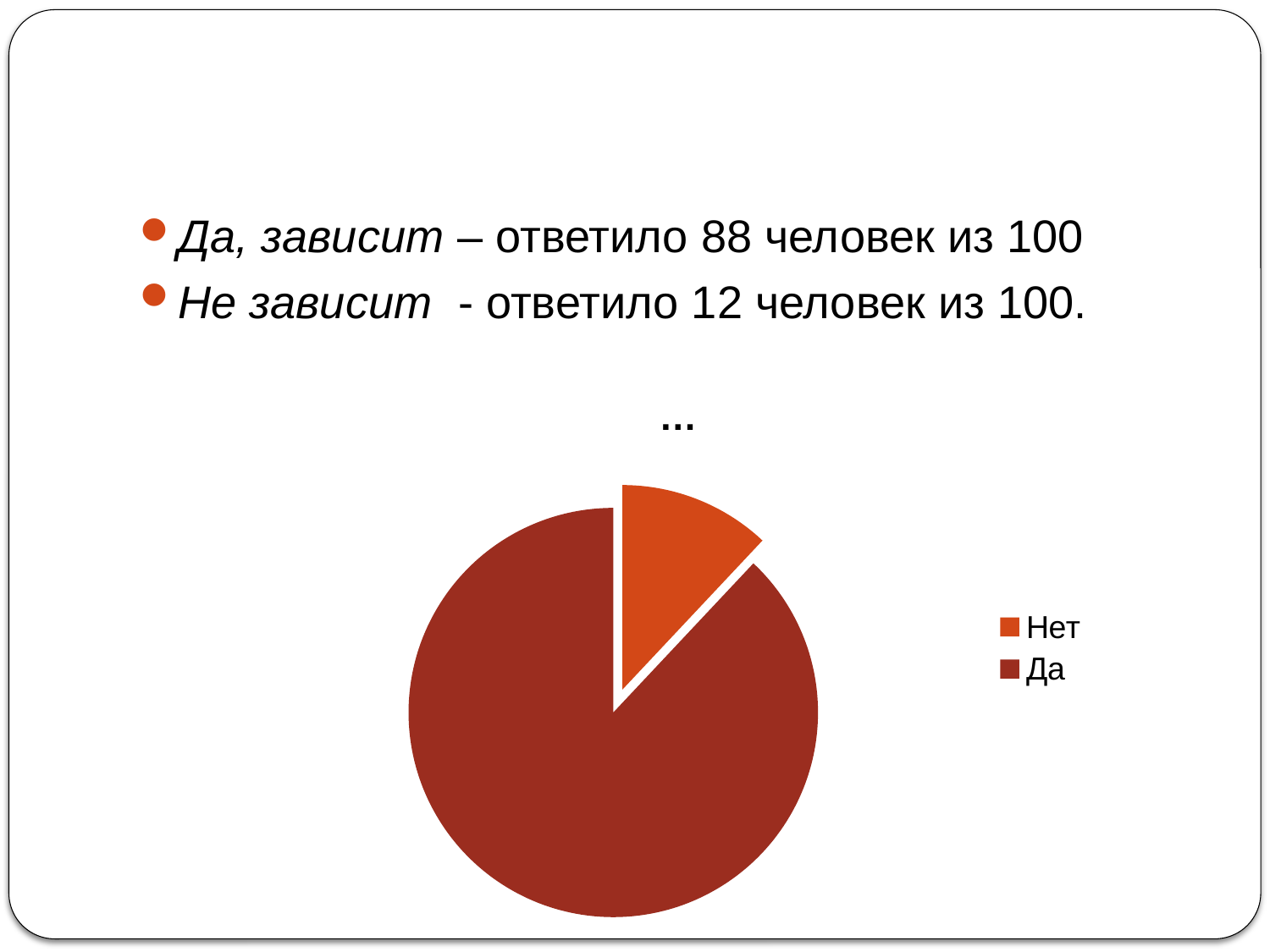

Да, зависит – ответило 88 человек из 100
Не зависит  - ответило 12 человек из 100.

### Chart:

| Category | … |
|---|---|
| Нет | 12.0 |
| Да  | 88.0 |